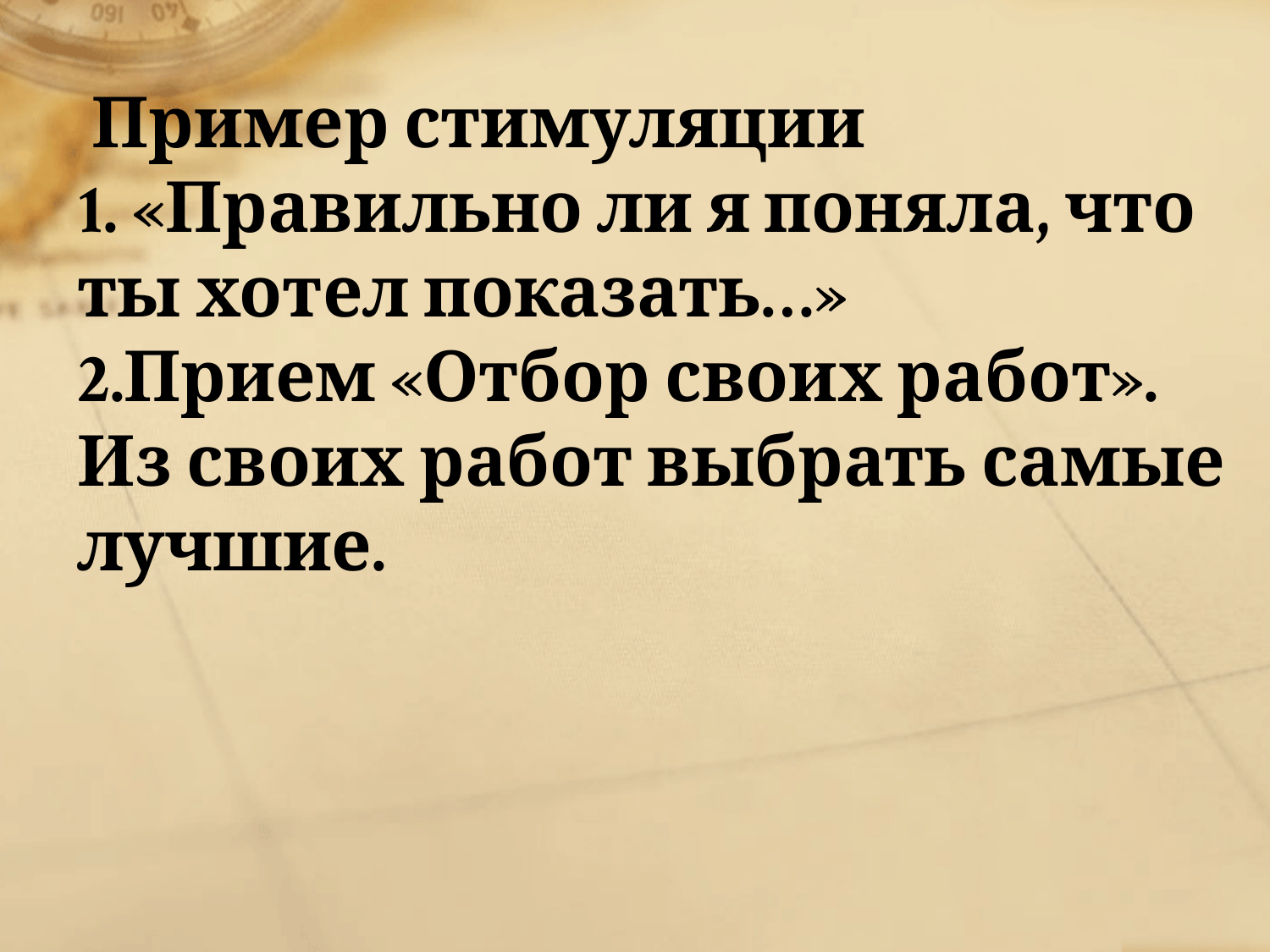

Пример стимуляции
1. «Правильно ли я поняла, что ты хотел показать…»
2.Прием «Отбор своих работ».
Из своих работ выбрать самые лучшие.

#